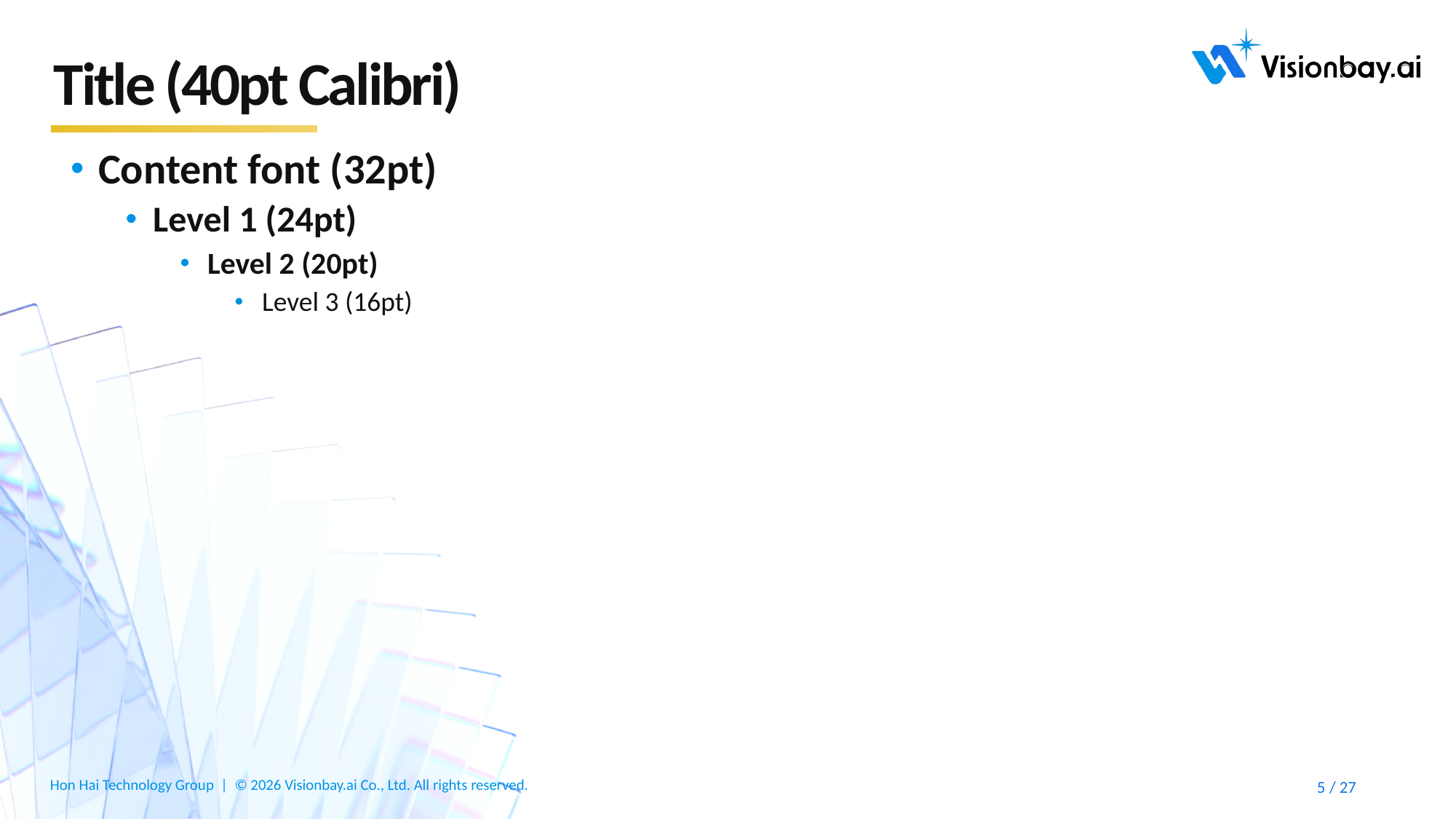

# Title (40pt Calibri)
Content font (32pt)
Level 1 (24pt)
Level 2 (20pt)
Level 3 (16pt)
27